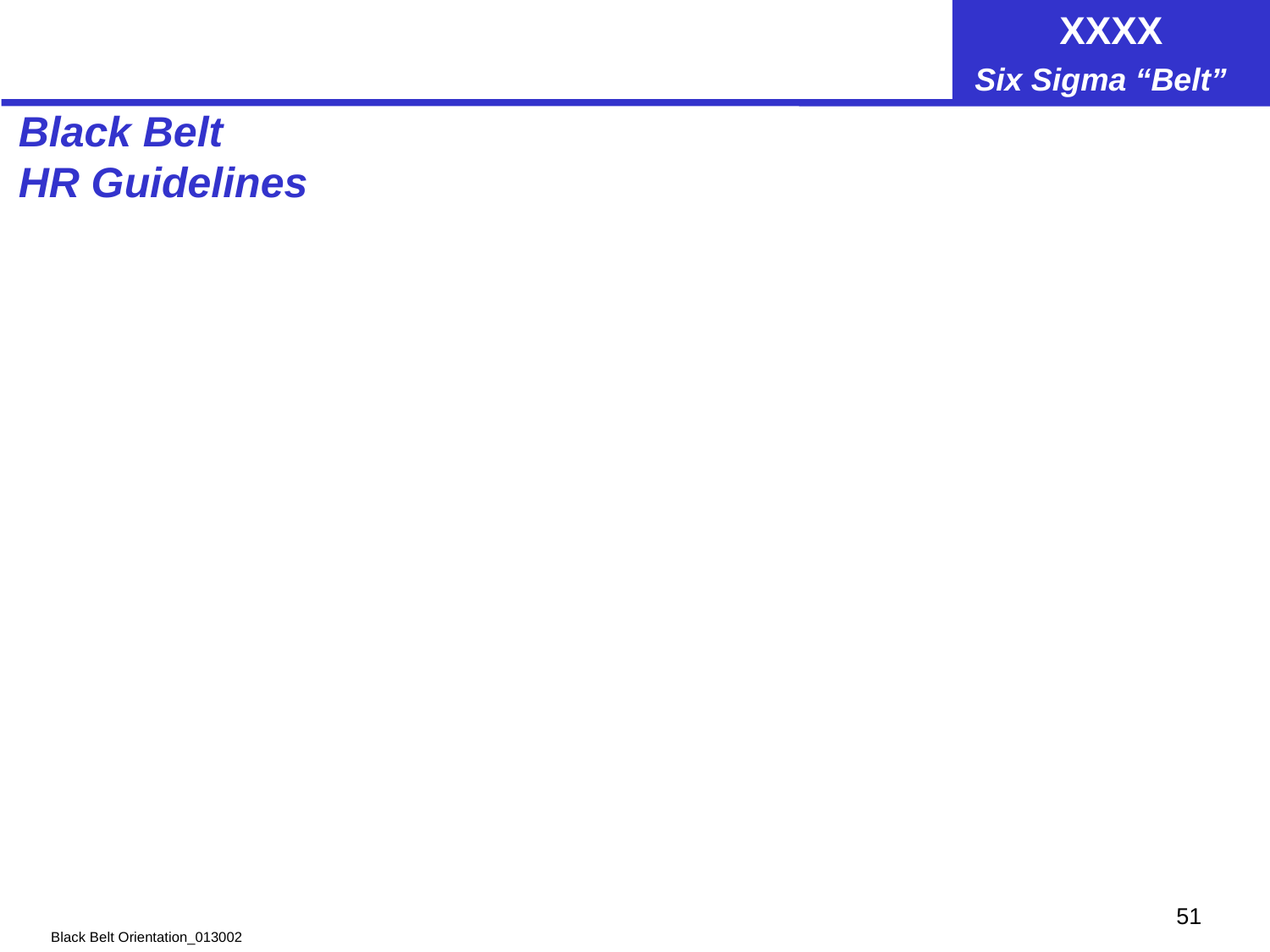

# Black Belt HR Guidelines
Black Belt Orientation_013002